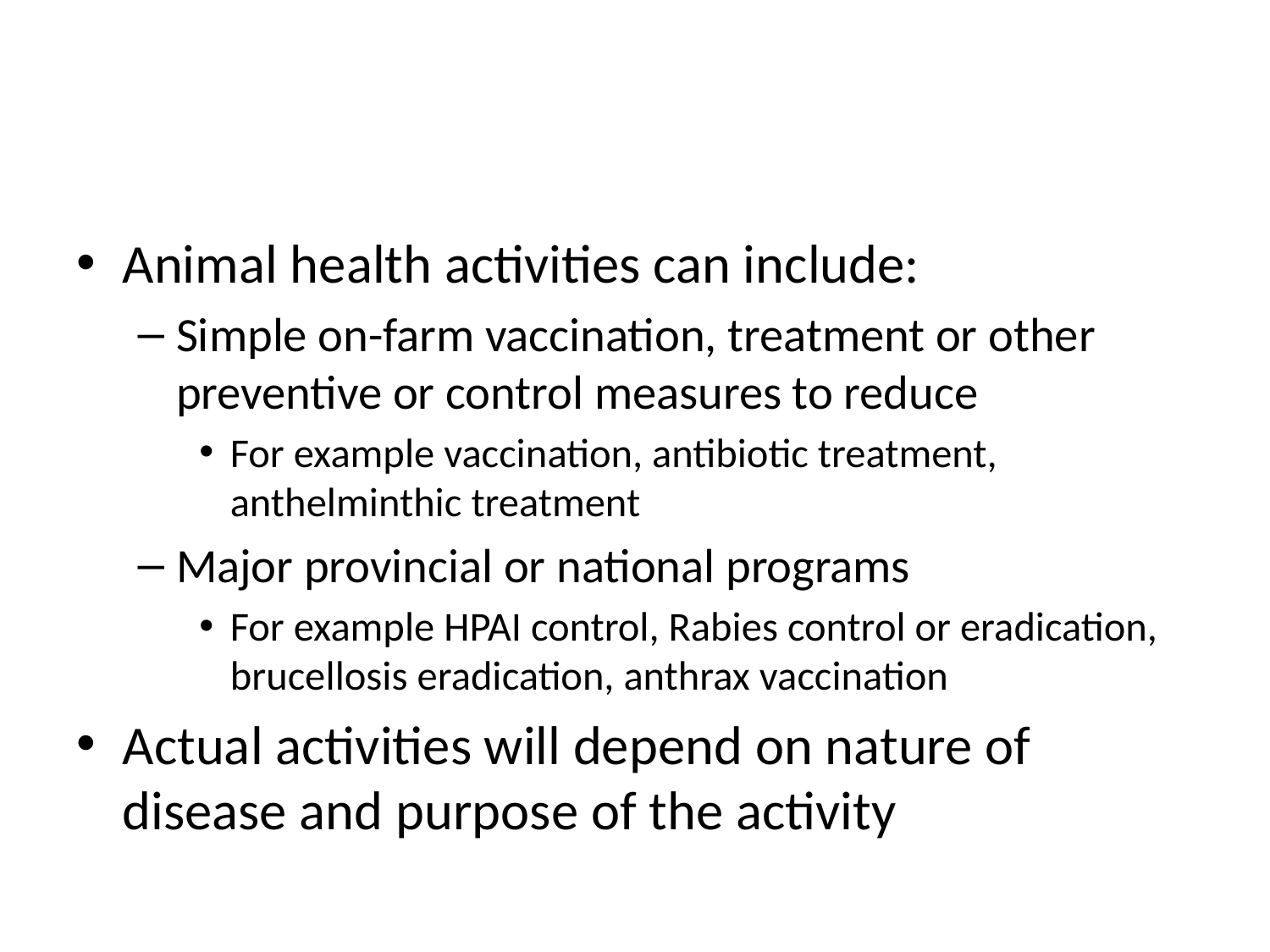

#
Animal health activities can include:
Simple on-farm vaccination, treatment or other preventive or control measures to reduce
For example vaccination, antibiotic treatment, anthelminthic treatment
Major provincial or national programs
For example HPAI control, Rabies control or eradication, brucellosis eradication, anthrax vaccination
Actual activities will depend on nature of disease and purpose of the activity